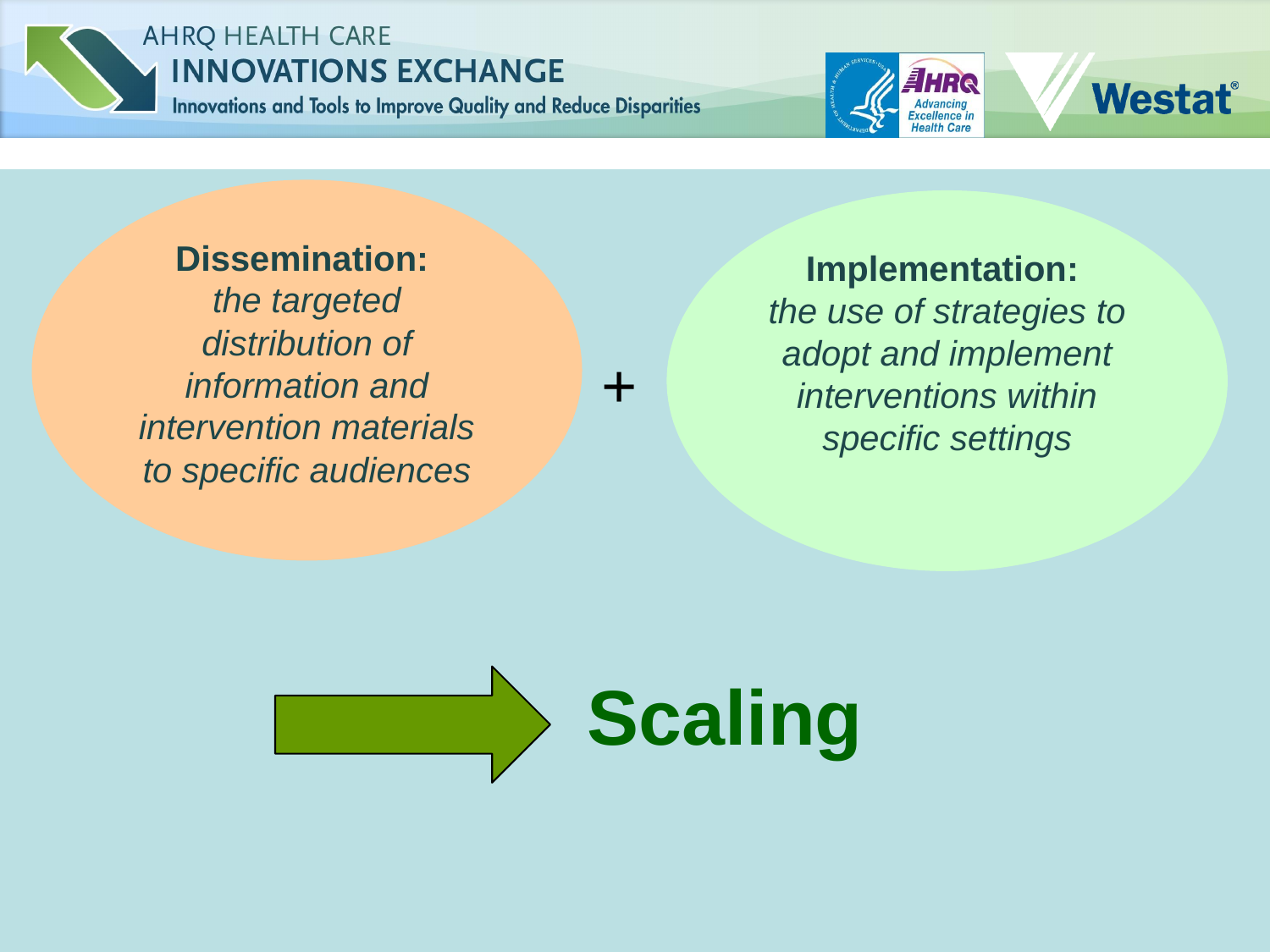

Dissemination:
the targeted distribution of information and intervention materials to specific audiences
Implementation:
the use of strategies to adopt and implement interventions within specific settings
+
Scaling